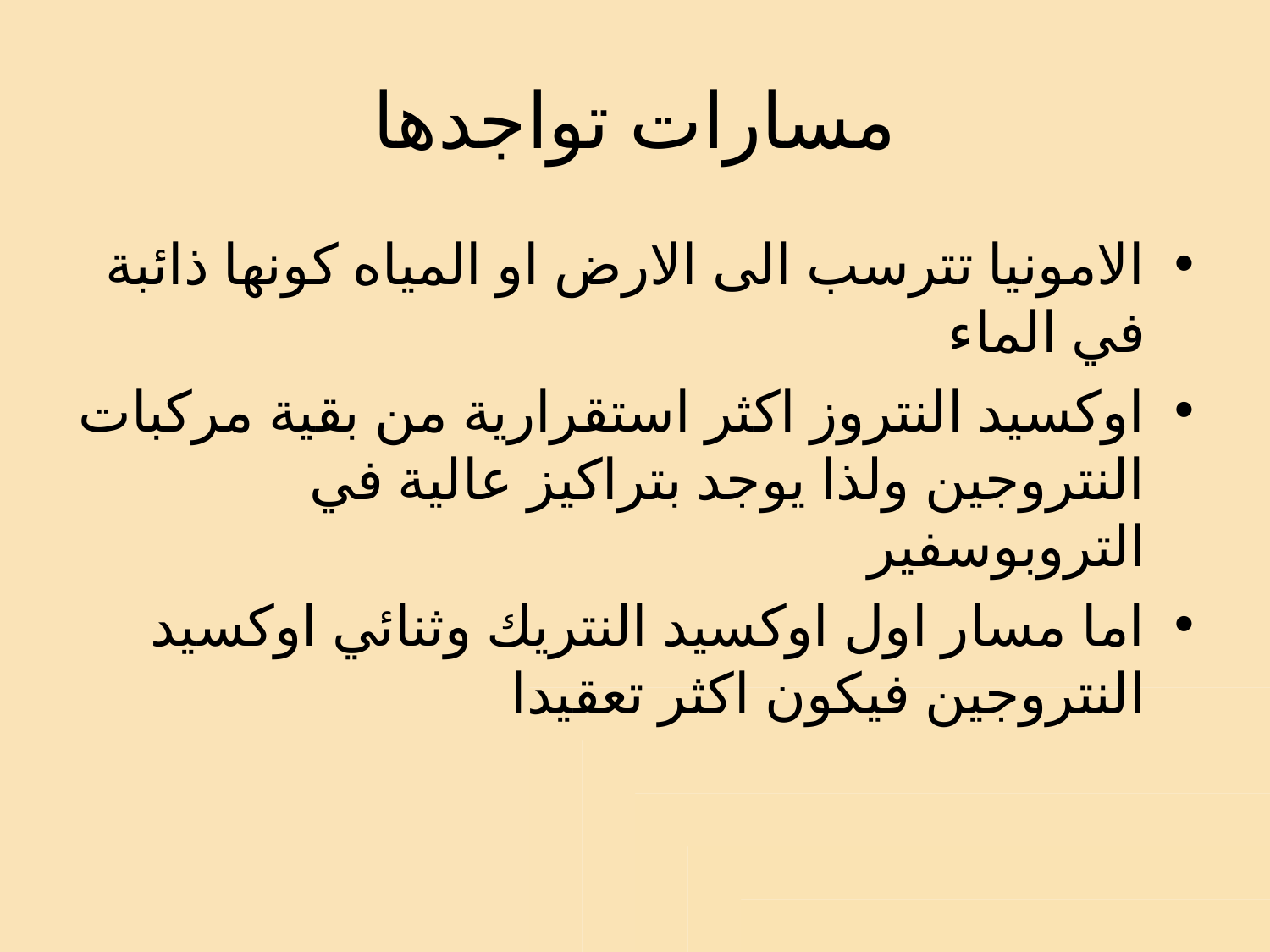

# مسارات تواجدها
الامونيا تترسب الى الارض او المياه كونها ذائبة في الماء
اوكسيد النتروز اكثر استقرارية من بقية مركبات النتروجين ولذا يوجد بتراكيز عالية في التروبوسفير
اما مسار اول اوكسيد النتريك وثنائي اوكسيد النتروجين فيكون اكثر تعقيدا